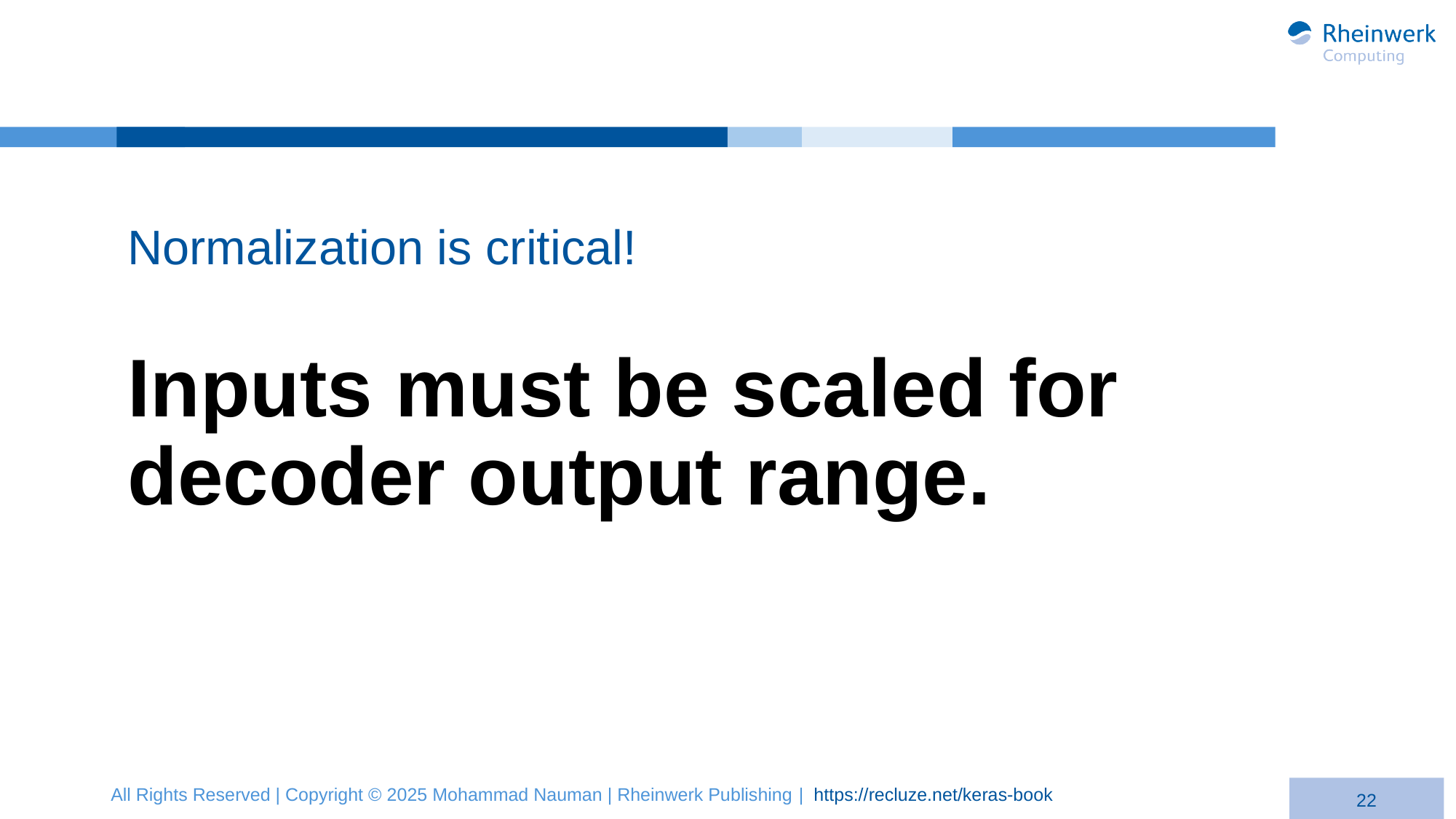

Normalization is critical!
# Inputs must be scaled for decoder output range.